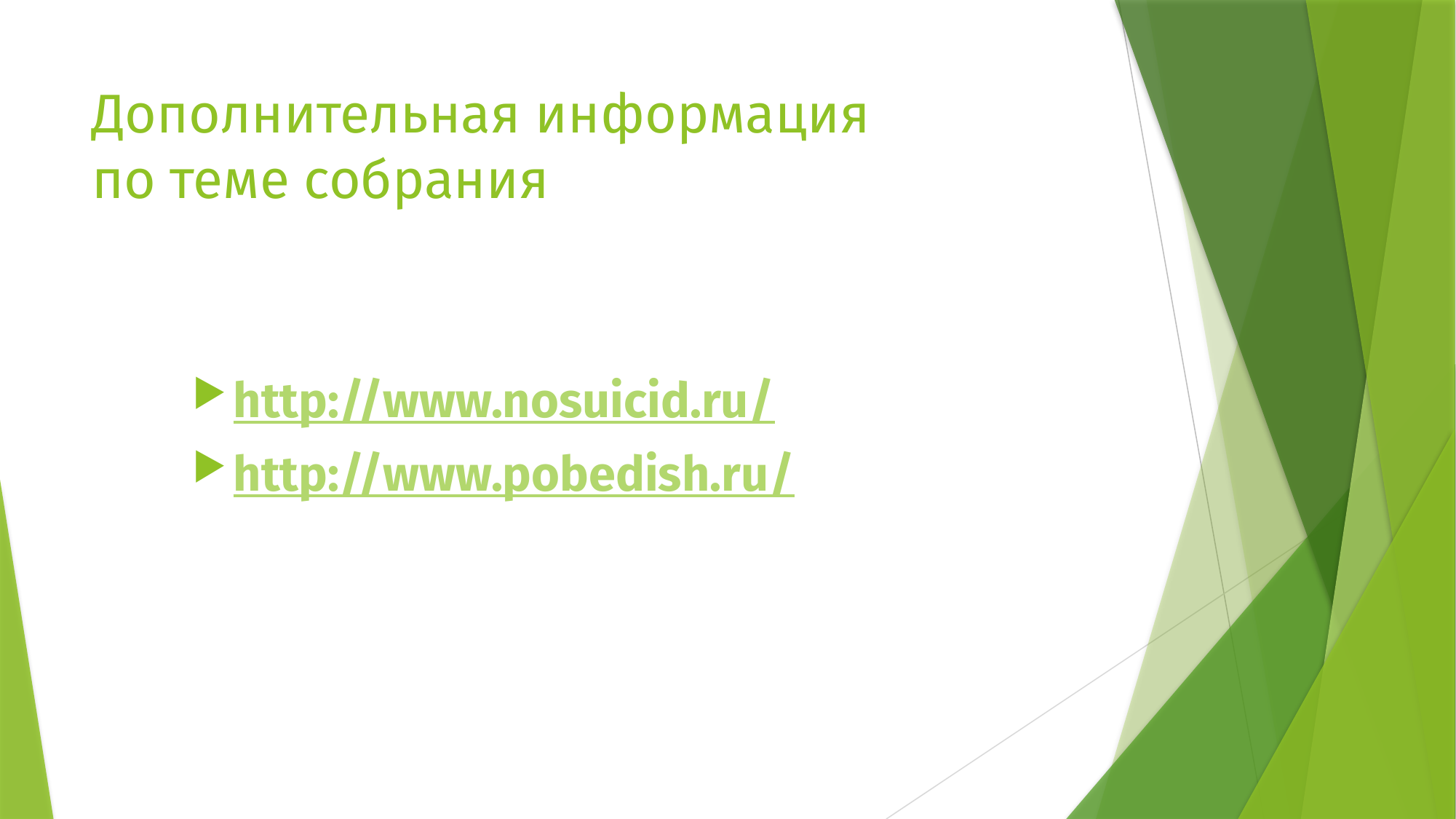

# Дополнительная информация по теме собрания
http://www.nosuicid.ru/
http://www.pobedish.ru/